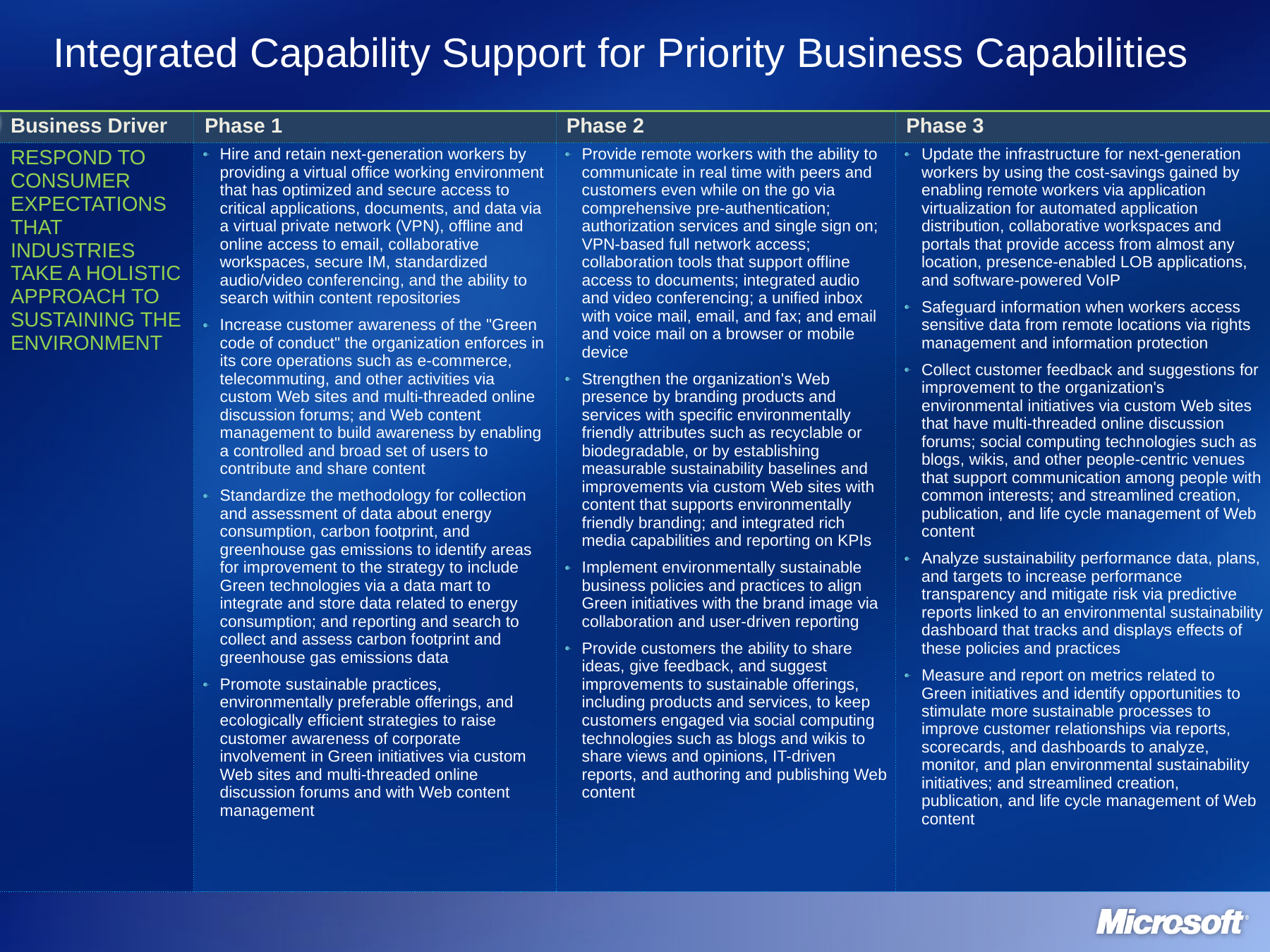

Note to presenter:
This is a template.
Prune, add, and prioritize per BDM and TDM feedback.
Ensure consistency with the “Business Discussion Guide” and the “Capability Discussion Guide”.
# Integrated Capability Support for Priority Business Capabilities
| Business Driver | Phase 1 | Phase 2 | Phase 3 |
| --- | --- | --- | --- |
| RESPOND TO CONSUMER EXPECTATIONS THAT INDUSTRIES TAKE A HOLISTIC APPROACH TO SUSTAINING THE ENVIRONMENT | Hire and retain next-generation workers by providing a virtual office working environment that has optimized and secure access to critical applications, documents, and data via a virtual private network (VPN), offline and online access to email, collaborative workspaces, secure IM, standardized audio/video conferencing, and the ability to search within content repositories Increase customer awareness of the "Green code of conduct" the organization enforces in its core operations such as e-commerce, telecommuting, and other activities via custom Web sites and multi-threaded online discussion forums; and Web content management to build awareness by enabling a controlled and broad set of users to contribute and share content Standardize the methodology for collection and assessment of data about energy consumption, carbon footprint, and greenhouse gas emissions to identify areas for improvement to the strategy to include Green technologies via a data mart to integrate and store data related to energy consumption; and reporting and search to collect and assess carbon footprint and greenhouse gas emissions data Promote sustainable practices, environmentally preferable offerings, and ecologically efficient strategies to raise customer awareness of corporate involvement in Green initiatives via custom Web sites and multi-threaded online discussion forums and with Web content management | Provide remote workers with the ability to communicate in real time with peers and customers even while on the go via comprehensive pre-authentication; authorization services and single sign on; VPN-based full network access; collaboration tools that support offline access to documents; integrated audio and video conferencing; a unified inbox with voice mail, email, and fax; and email and voice mail on a browser or mobile device Strengthen the organization's Web presence by branding products and services with specific environmentally friendly attributes such as recyclable or biodegradable, or by establishing measurable sustainability baselines and improvements via custom Web sites with content that supports environmentally friendly branding; and integrated rich media capabilities and reporting on KPIs Implement environmentally sustainable business policies and practices to align Green initiatives with the brand image via collaboration and user-driven reporting Provide customers the ability to share ideas, give feedback, and suggest improvements to sustainable offerings, including products and services, to keep customers engaged via social computing technologies such as blogs and wikis to share views and opinions, IT-driven reports, and authoring and publishing Web content | Update the infrastructure for next-generation workers by using the cost-savings gained by enabling remote workers via application virtualization for automated application distribution, collaborative workspaces and portals that provide access from almost any location, presence-enabled LOB applications, and software-powered VoIP Safeguard information when workers access sensitive data from remote locations via rights management and information protection Collect customer feedback and suggestions for improvement to the organization's environmental initiatives via custom Web sites that have multi-threaded online discussion forums; social computing technologies such as blogs, wikis, and other people-centric venues that support communication among people with common interests; and streamlined creation, publication, and life cycle management of Web content Analyze sustainability performance data, plans, and targets to increase performance transparency and mitigate risk via predictive reports linked to an environmental sustainability dashboard that tracks and displays effects of these policies and practices Measure and report on metrics related to Green initiatives and identify opportunities to stimulate more sustainable processes to improve customer relationships via reports, scorecards, and dashboards to analyze, monitor, and plan environmental sustainability initiatives; and streamlined creation, publication, and life cycle management of Web content |